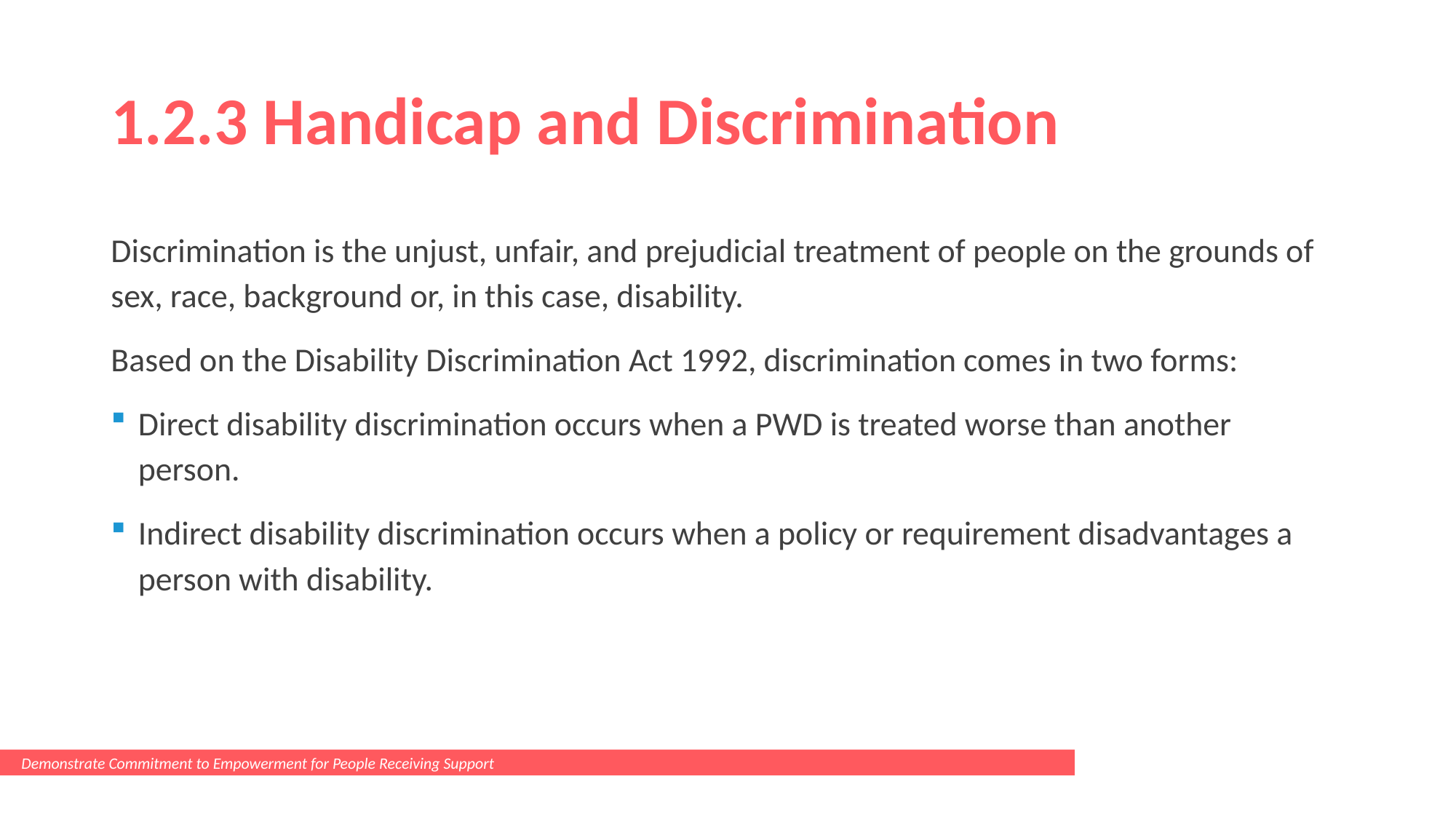

# 1.2.3 Handicap and Discrimination
Discrimination is the unjust, unfair, and prejudicial treatment of people on the grounds of sex, race, background or, in this case, disability.
Based on the Disability Discrimination Act 1992, discrimination comes in two forms:
Direct disability discrimination occurs when a PWD is treated worse than another person.
Indirect disability discrimination occurs when a policy or requirement disadvantages a person with disability.

Demonstrate Commitment to Empowerment for People Receiving Support